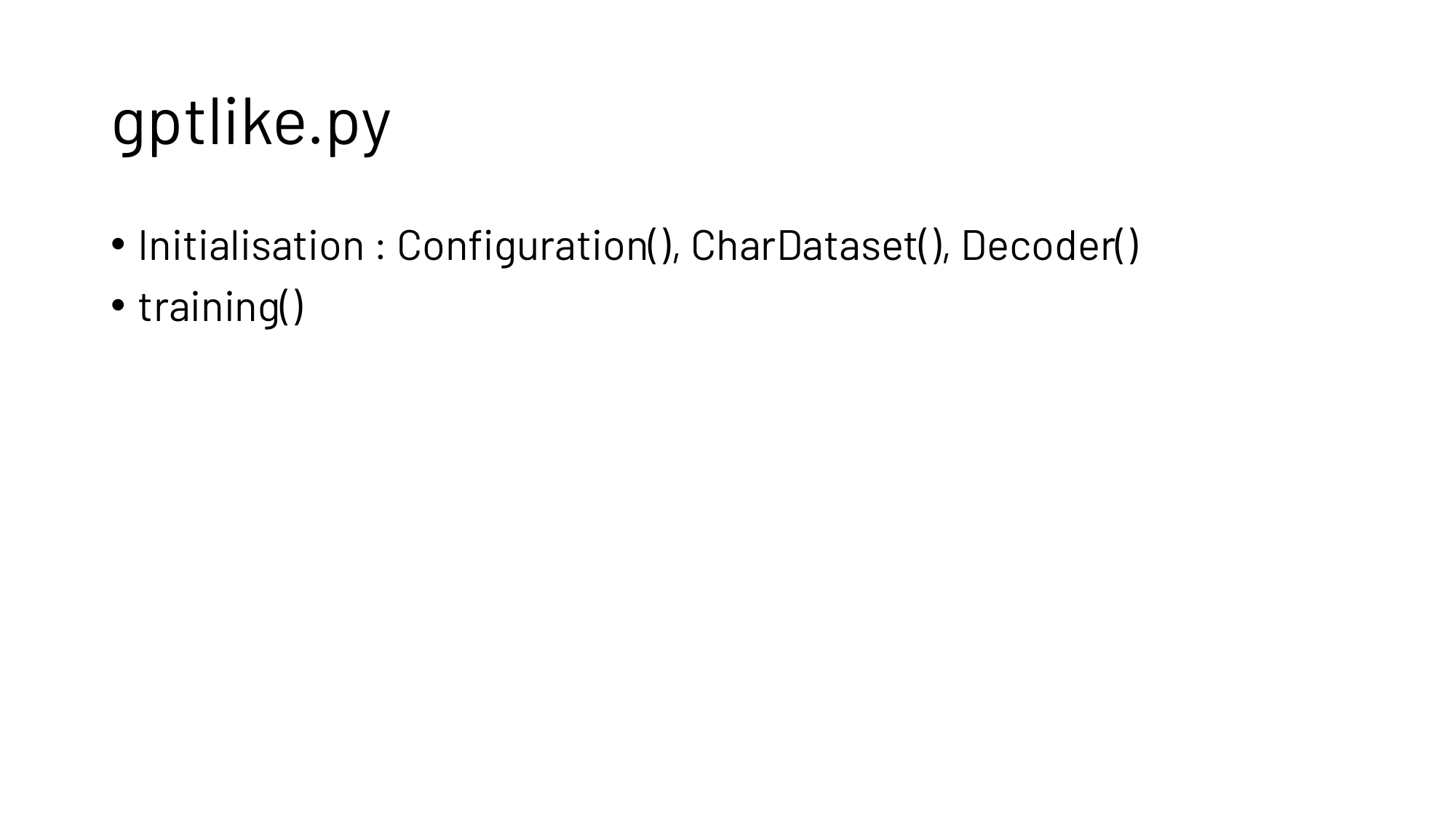

# gptlike.py
Initialisation : Configuration(), CharDataset(), Decoder()
training()